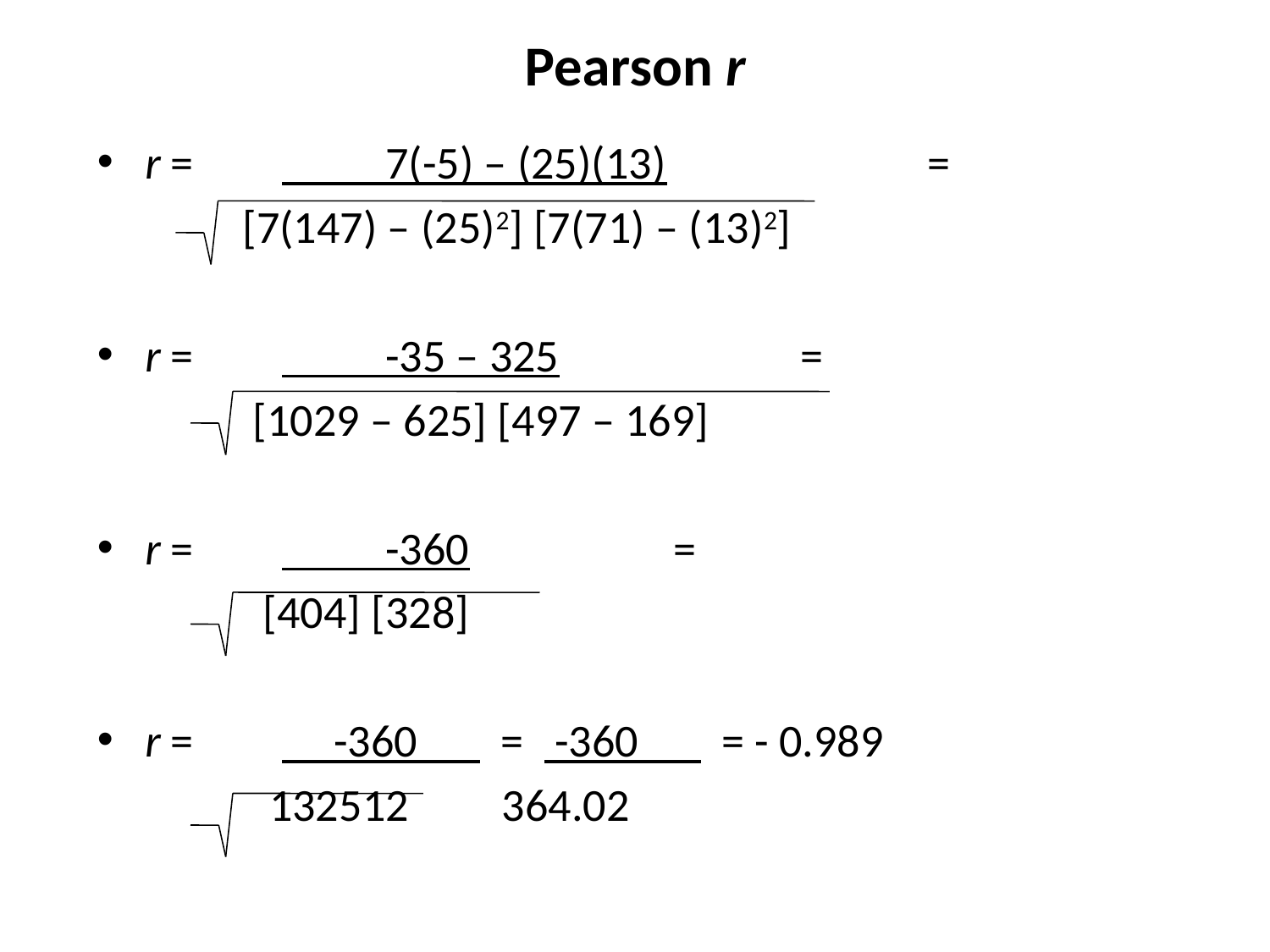

# Pearson r
r = 	           7(-5) – (25)(13)		  =
              [7(147) – (25)2] [7(71) – (13)2]

r = 	           -35 – 325		  =
               [1029 – 625] [497 – 169]

r = 	           -360		  =
                [404] [328]

r = 	      -360        =   -360        = - 0.989
	            132512         364.02